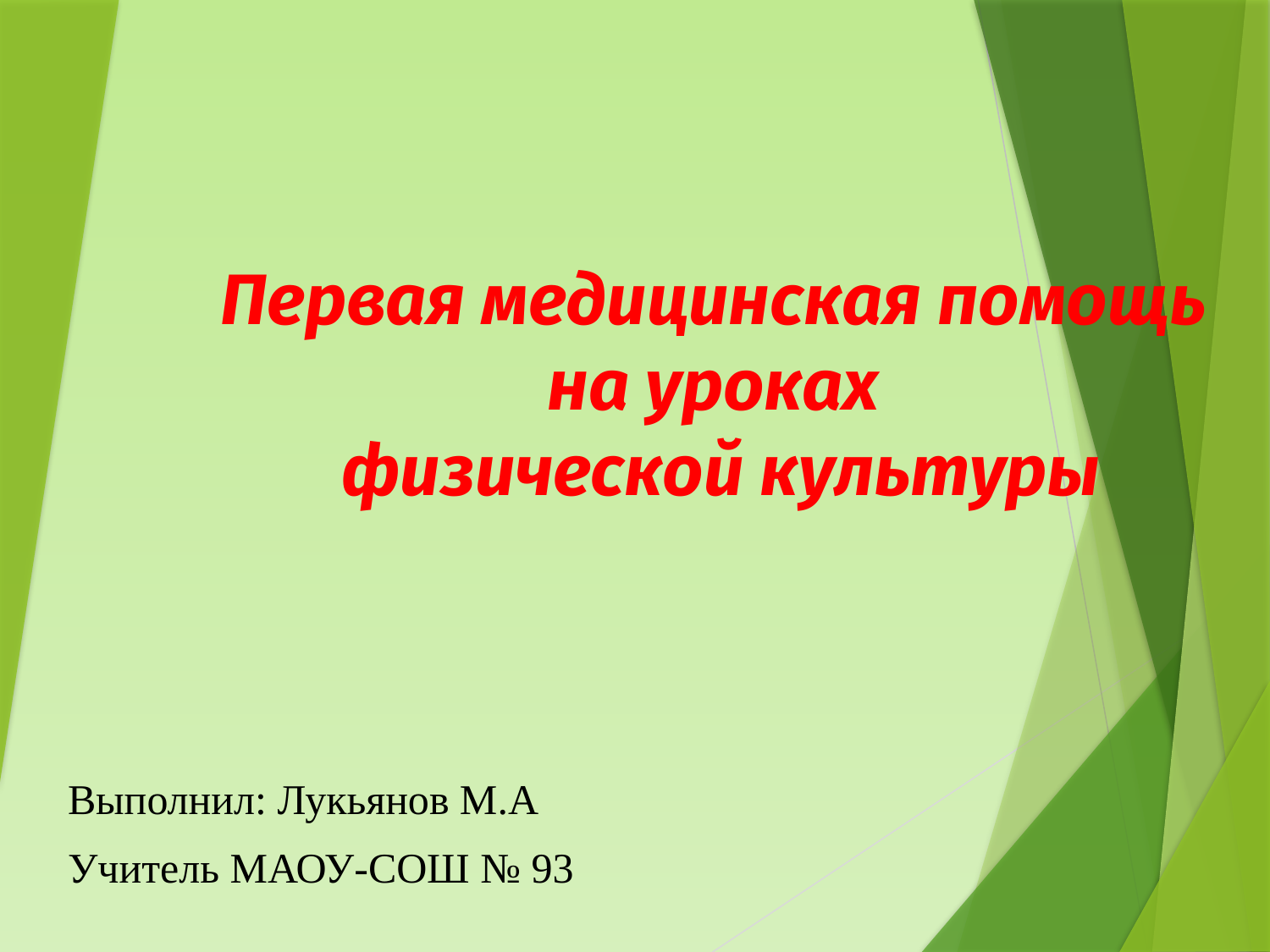

# Первая медицинская помощь на уроках физической культуры
Выполнил: Лукьянов М.А
Учитель МАОУ-СОШ № 93